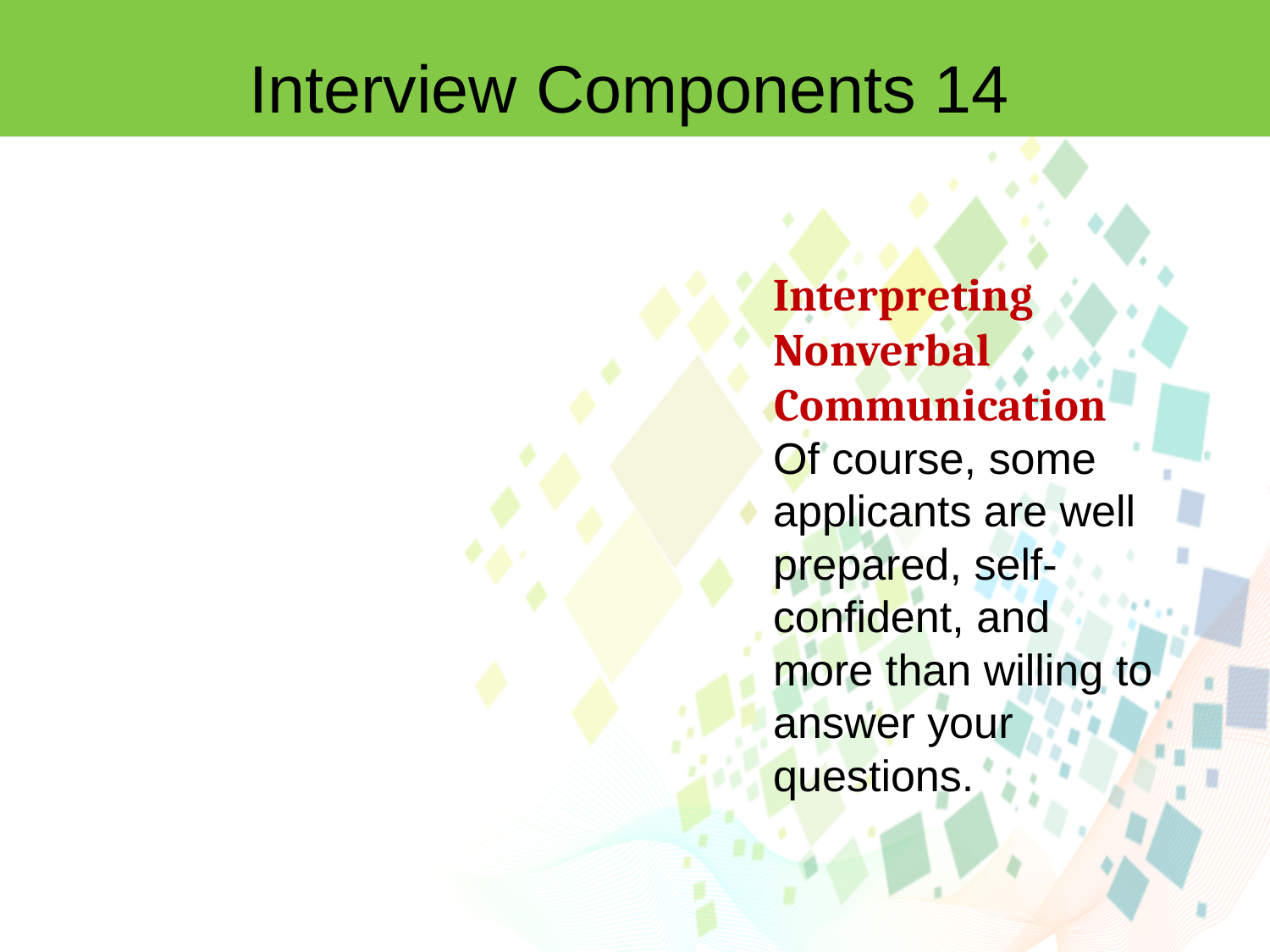

Interview Components 14
Interpreting Nonverbal Communication
Of course, some applicants are well prepared, self-confident, and more than willing to answer your questions.